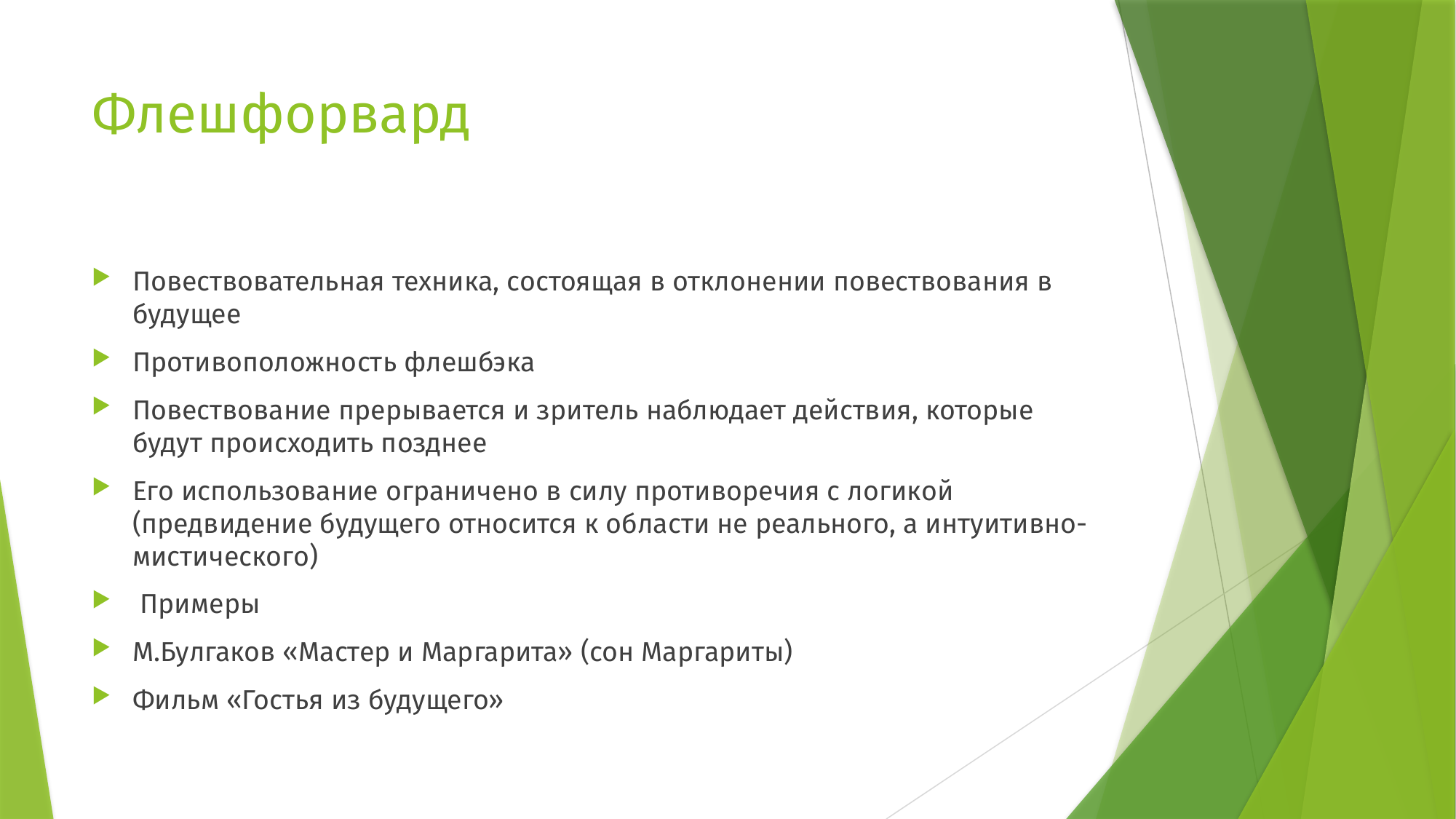

# Флешфорвард
Повествовательная техника, состоящая в отклонении повествования в будущее
Противоположность флешбэка
Повествование прерывается и зритель наблюдает действия, которые будут происходить позднее
Его использование ограничено в силу противоречия с логикой (предвидение будущего относится к области не реального, а интуитивно-мистического)
 Примеры
М.Булгаков «Мастер и Маргарита» (сон Маргариты)
Фильм «Гостья из будущего»